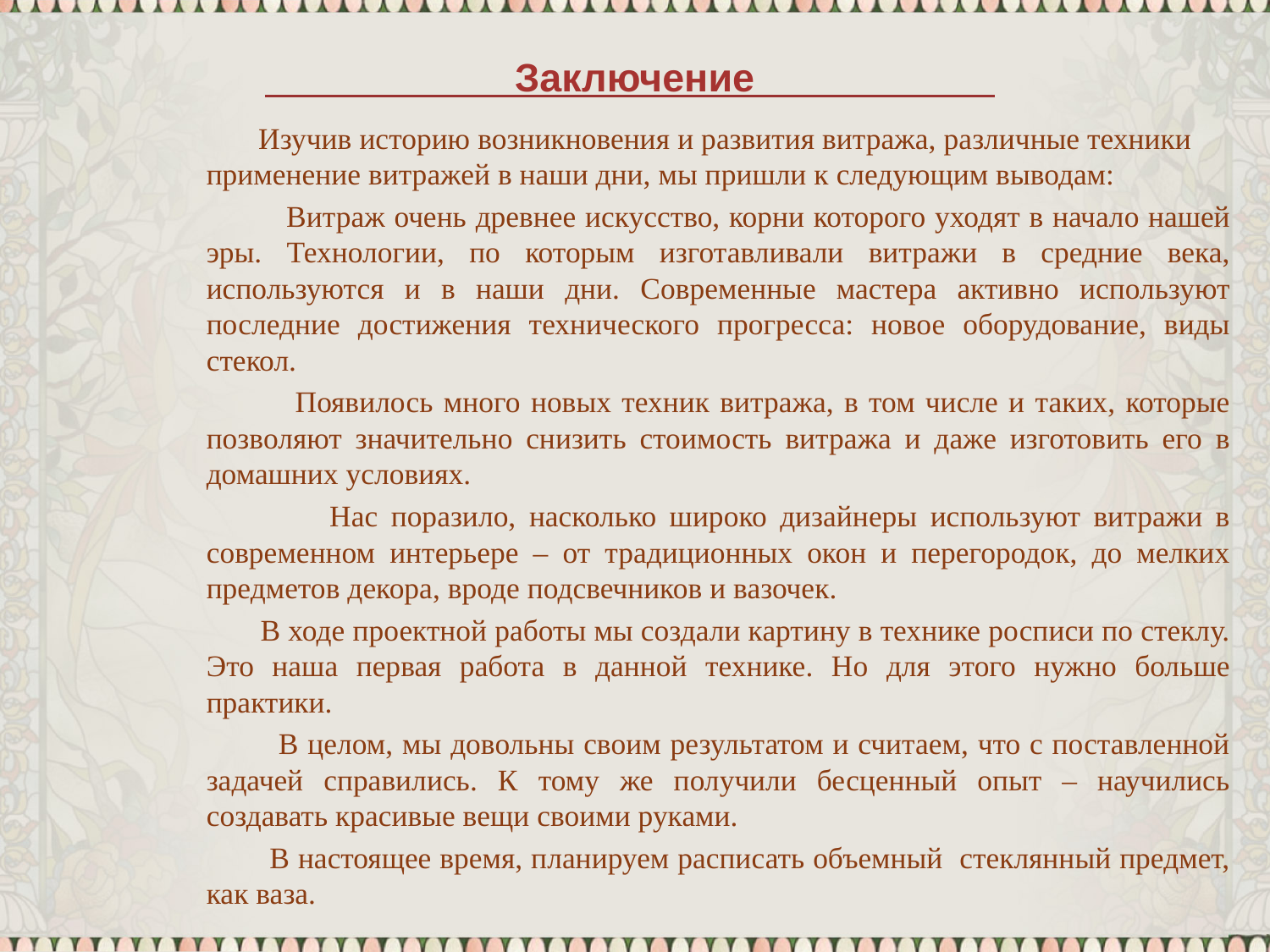

Заключение
              Изучив историю возникновения и развития витража, различные техники      применение витражей в наши дни, мы пришли к следующим выводам:
              Витраж очень древнее искусство, корни которого уходят в начало нашей эры. Технологии, по которым изготавливали витражи в средние века, используются и в наши дни. Современные мастера активно используют последние достижения технического прогресса: новое оборудование, виды стекол.
             Появилось много новых техник витража, в том числе и таких, которые позволяют значительно снизить стоимость витража и даже изготовить его в домашних условиях.
             Нас поразило, насколько широко дизайнеры используют витражи в современном интерьере – от традиционных окон и перегородок, до мелких предметов декора, вроде подсвечников и вазочек.
             В ходе проектной работы мы создали картину в технике росписи по стеклу. Это наша первая работа в данной технике. Но для этого нужно больше практики.
             В целом, мы довольны своим результатом и считаем, что с поставленной задачей справились. К тому же получили бесценный опыт – научились создавать красивые вещи своими руками.
             В настоящее время, планируем расписать объемный  стеклянный предмет, как ваза.